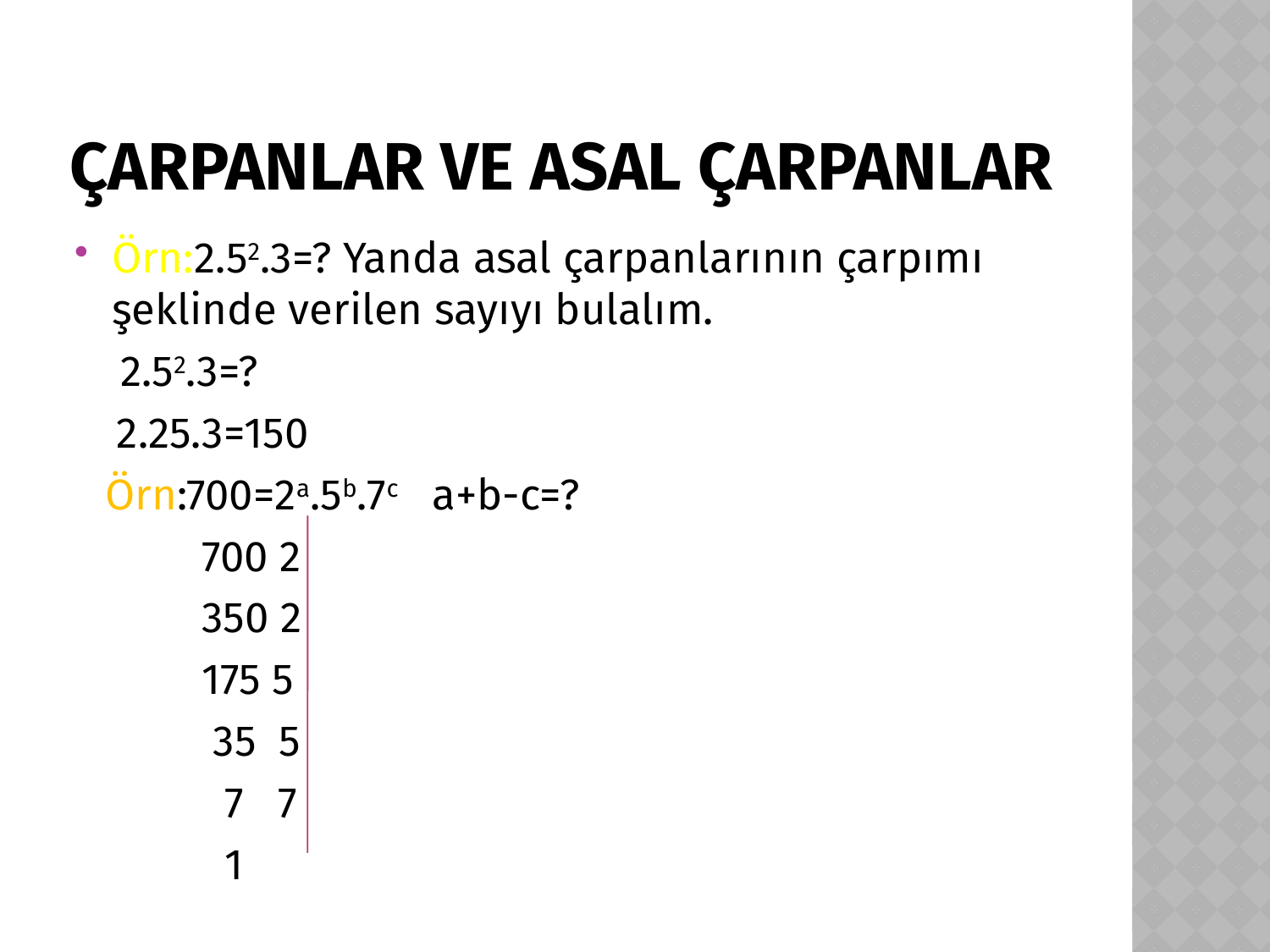

# Çarpanlar ve asal çarpanlar
Örn:2.52.3=? Yanda asal çarpanlarının çarpımı şeklinde verilen sayıyı bulalım.
      2.52.3=?
    2.25.3=150
   Örn:700=2a.5b.7c   a+b-c=?
           700 2
           350 2
           175 5
            35  5
             7   7
             1